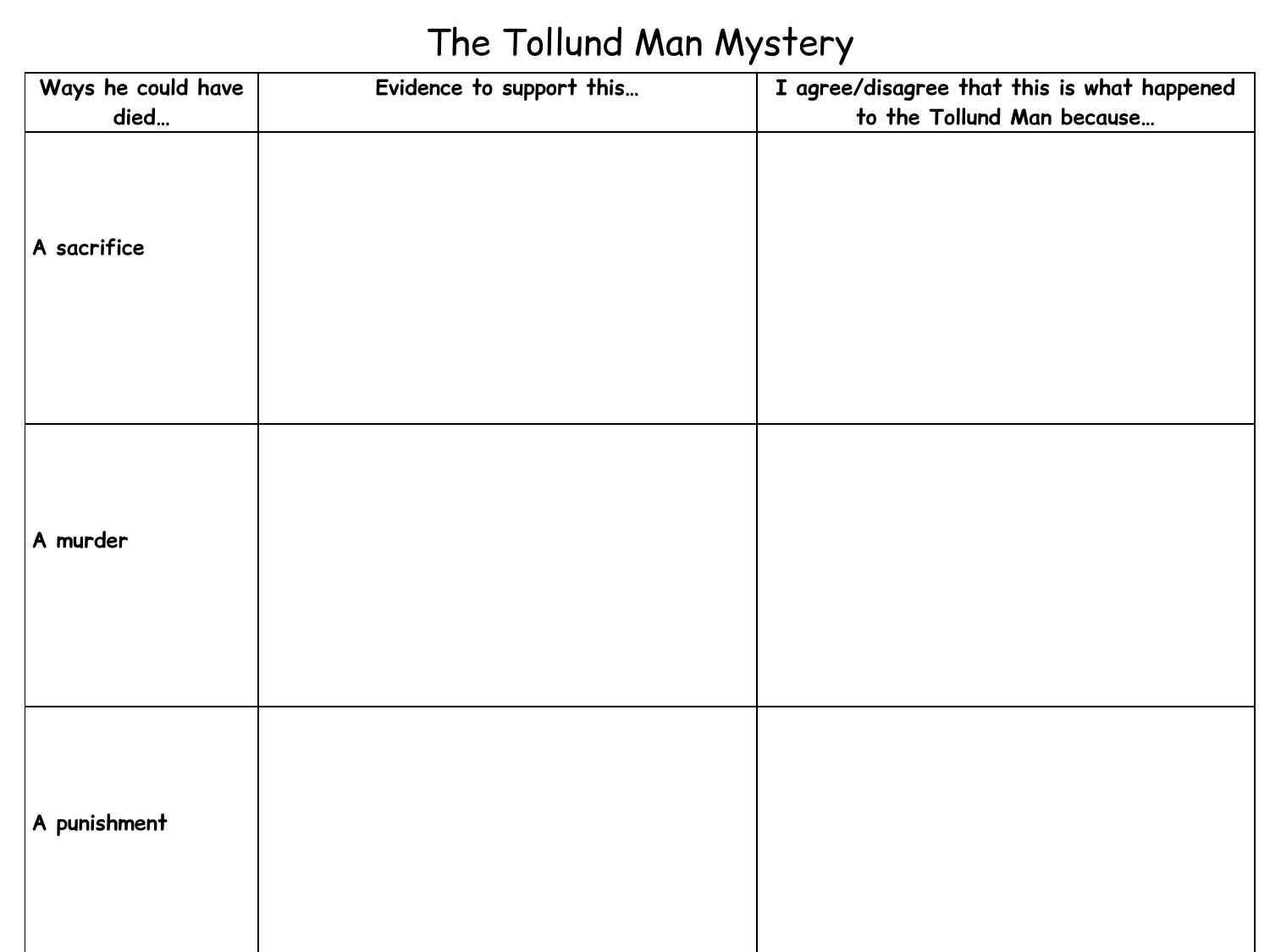

# The Tollund Man Mystery
| Ways he could have died… | Evidence to support this… | I agree/disagree that this is what happened to the Tollund Man because… |
| --- | --- | --- |
| A sacrifice |  |  |
| A murder |  |  |
| A punishment |  |  |